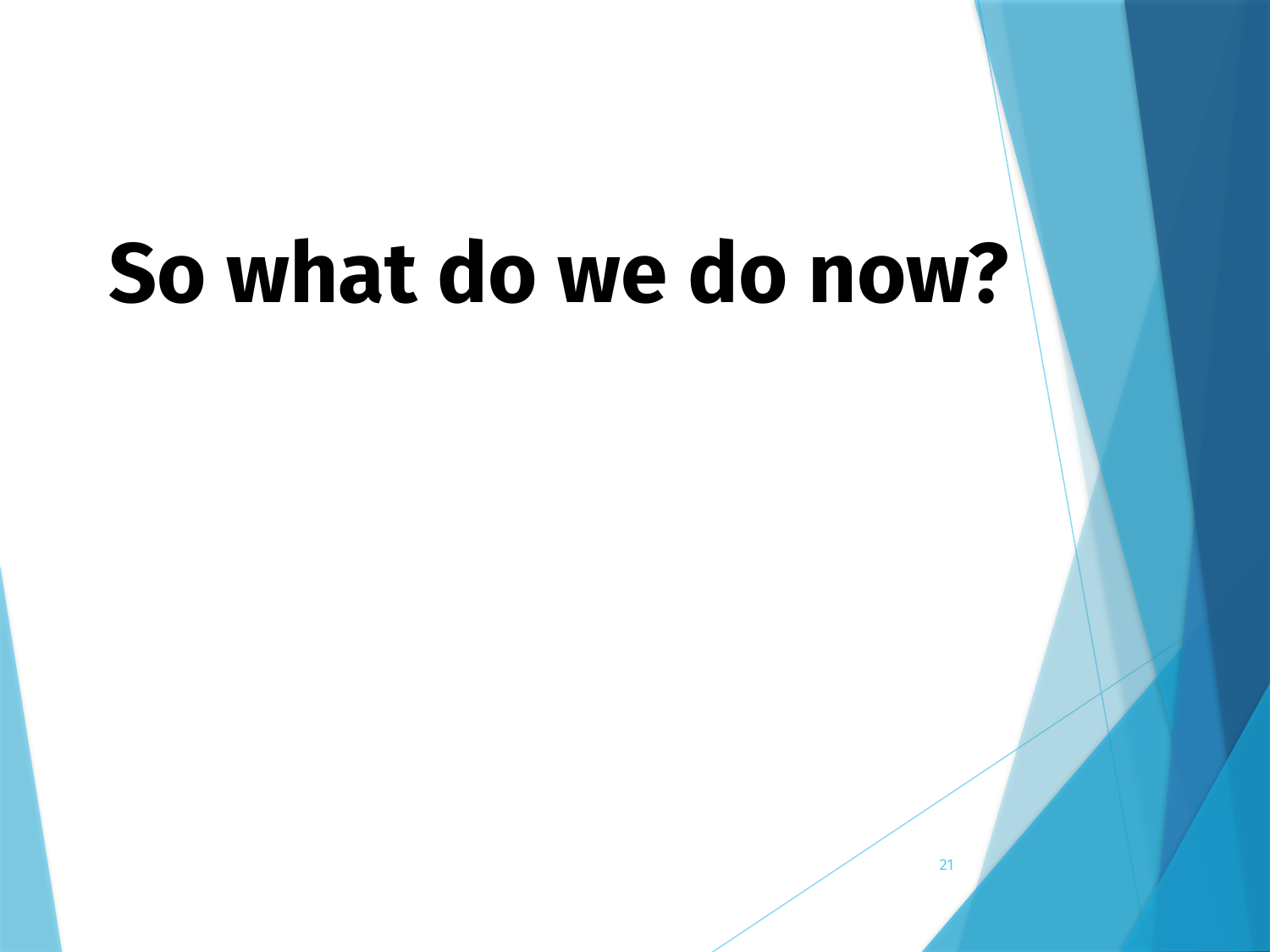

So what do we do now?
21